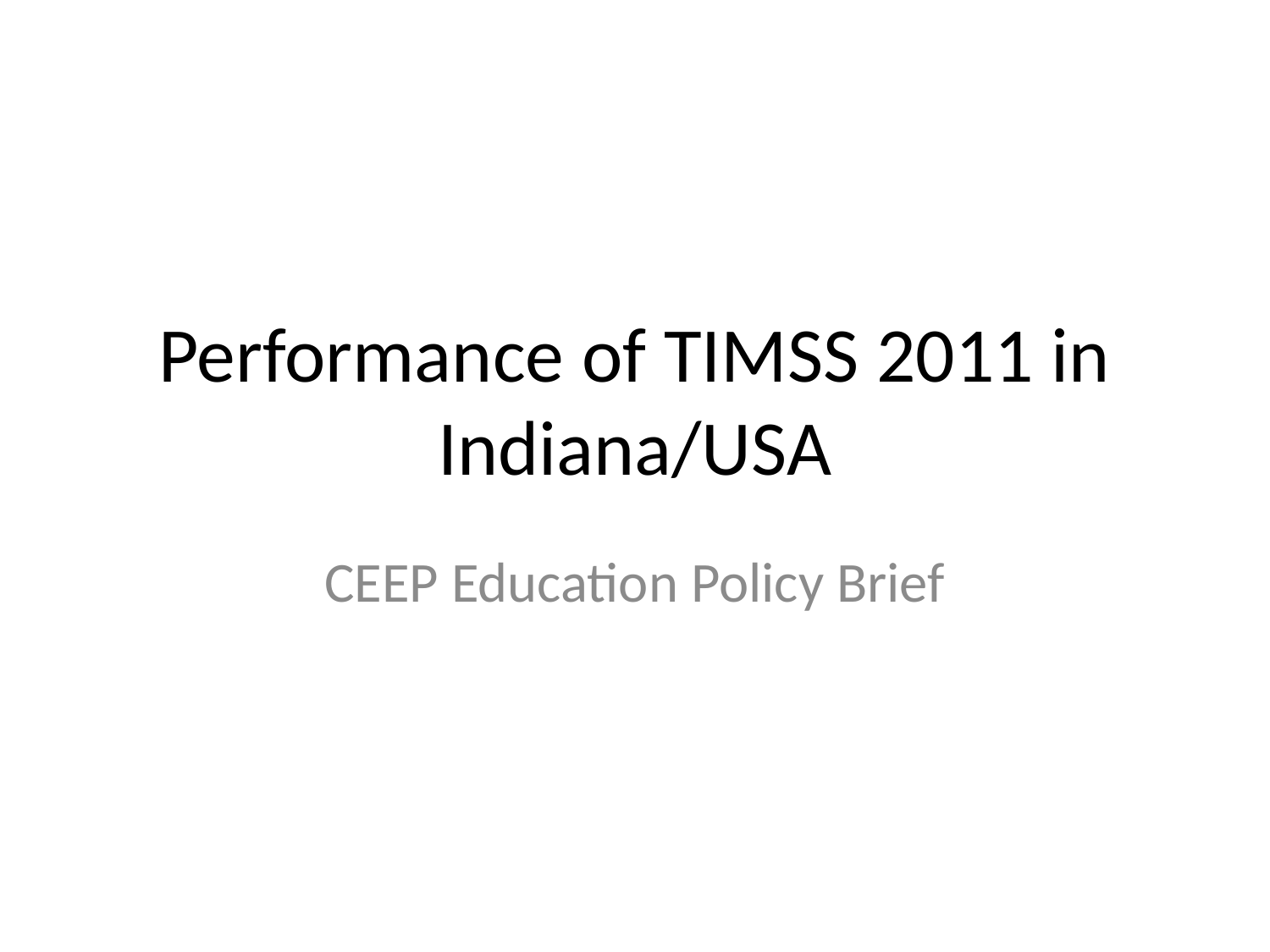

# Performance of TIMSS 2011 in Indiana/USA
CEEP Education Policy Brief